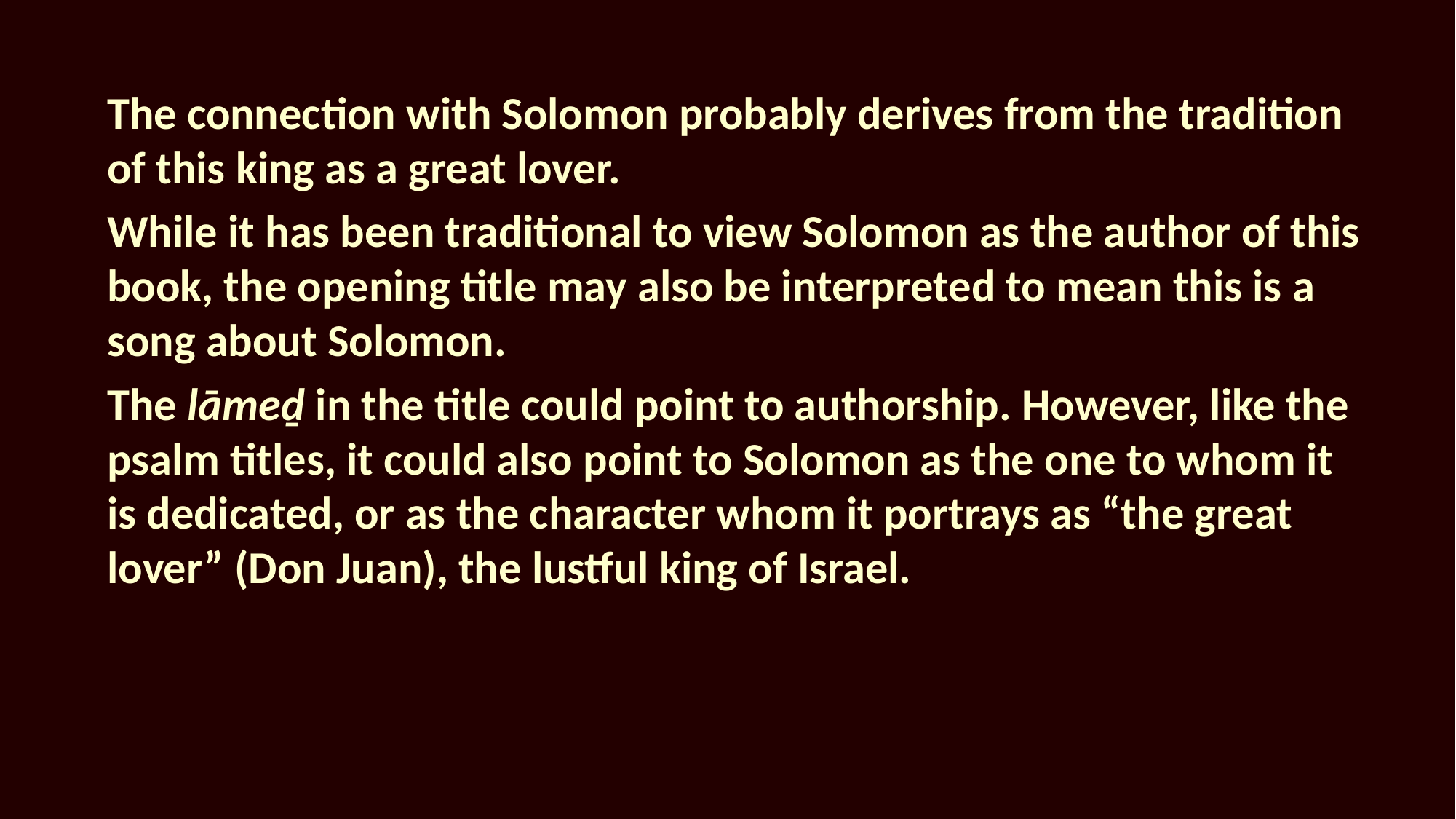

The connection with Solomon probably derives from the tradition of this king as a great lover.
While it has been traditional to view Solomon as the author of this book, the opening title may also be interpreted to mean this is a song about Solomon.
The lāmeḏ in the title could point to authorship. However, like the psalm titles, it could also point to Solomon as the one to whom it is dedicated, or as the character whom it portrays as “the great lover” (Don Juan), the lustful king of Israel.